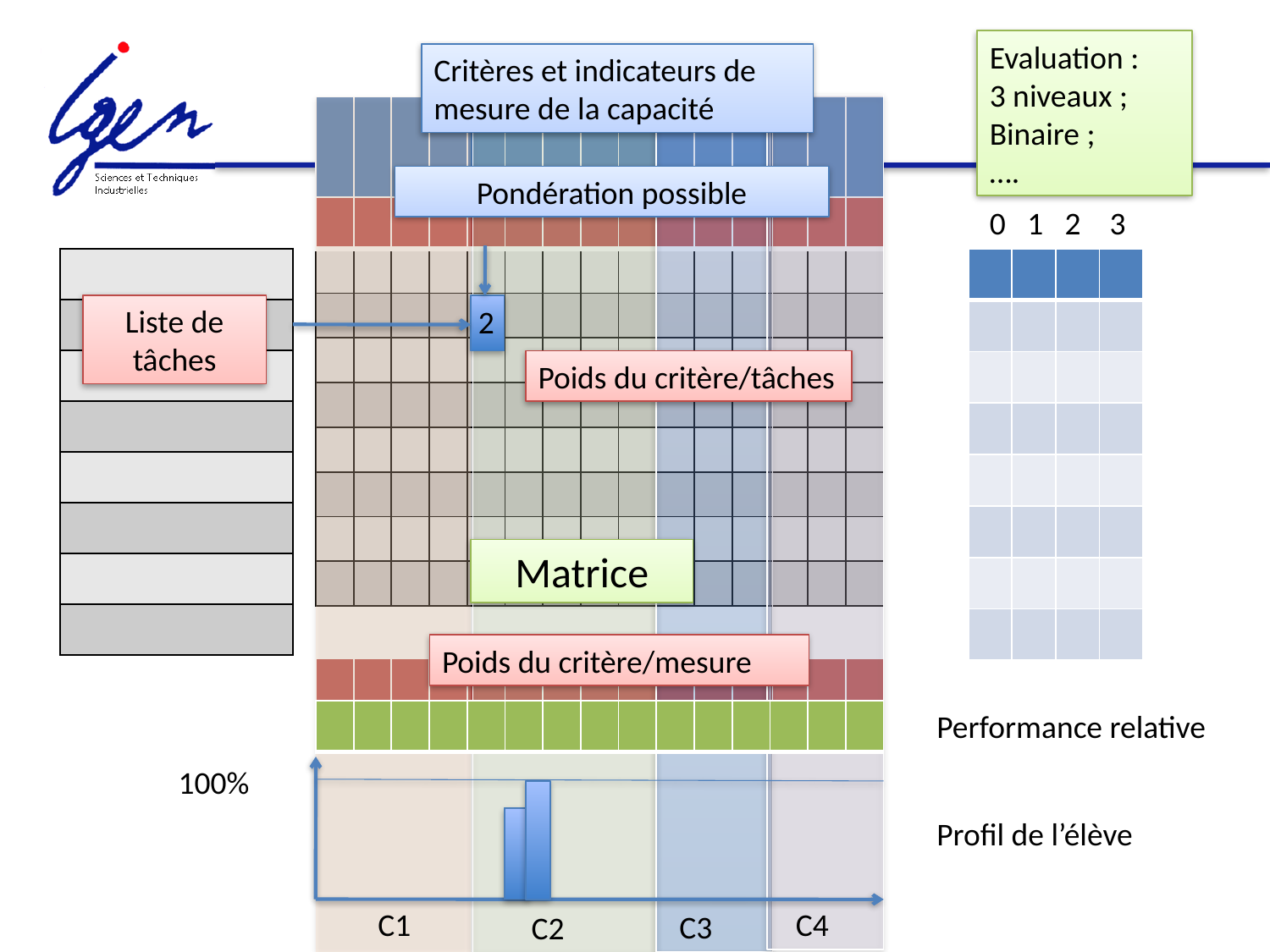

Evaluation :
3 niveaux ;
Binaire ;
….
0   1   2    3
Critères et indicateurs de mesure de la capacité

C4

C1
|  |  |  |  |  |  |  |  |  |  |  |  |  |  |  |
| --- | --- | --- | --- | --- | --- | --- | --- | --- | --- | --- | --- | --- | --- | --- |

C2

C3
Pondération possible
|  |  |  |  |  |  |  |  |  |  |  |  |  |  |  |
| --- | --- | --- | --- | --- | --- | --- | --- | --- | --- | --- | --- | --- | --- | --- |

2
Poids du critère/tâches
|  |
| --- |
|  |
|  |
|  |
|  |
|  |
|  |
|  |
|  |  |  |  |  |  |  |  |  |  |  |  |  |  |  |
| --- | --- | --- | --- | --- | --- | --- | --- | --- | --- | --- | --- | --- | --- | --- |
|  |  |  |  |  |  |  |  |  |  |  |  |  |  |  |
|  |  |  |  |  |  |  |  |  |  |  |  |  |  |  |
|  |  |  |  |  |  |  |  |  |  |  |  |  |  |  |
|  |  |  |  |  |  |  |  |  |  |  |  |  |  |  |
|  |  |  |  |  |  |  |  |  |  |  |  |  |  |  |
|  |  |  |  |  |  |  |  |  |  |  |  |  |  |  |
|  |  |  |  |  |  |  |  |  |  |  |  |  |  |  |
|  |  |  |  |
| --- | --- | --- | --- |
|  |  |  |  |
|  |  |  |  |
|  |  |  |  |
|  |  |  |  |
|  |  |  |  |
|  |  |  |  |
|  |  |  |  |
Liste de tâches
Matrice
Poids du critère/mesure
|  |  |  |  |  |  |  |  |  |  |  |  |  |  |  |
| --- | --- | --- | --- | --- | --- | --- | --- | --- | --- | --- | --- | --- | --- | --- |
|  |  |  |  |  |  |  |  |  |  |  |  |  |  |  |
| --- | --- | --- | --- | --- | --- | --- | --- | --- | --- | --- | --- | --- | --- | --- |
Performance relative
100%

Profil de l’élève